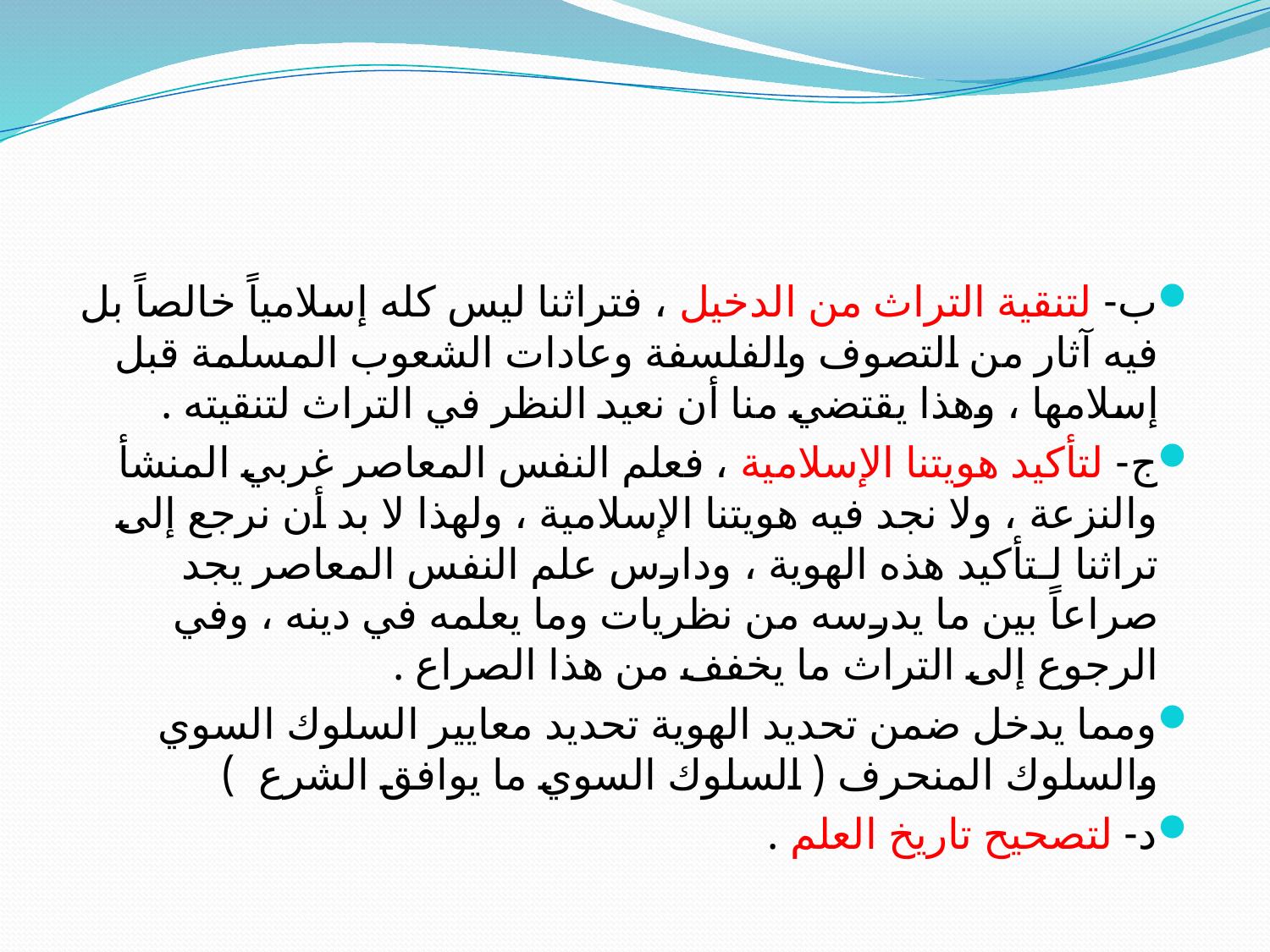

#
ب- لتنقية التراث من الدخيل ، فتراثنا ليس كله إسلامياً خالصاً بل فيه آثار من التصوف والفلسفة وعادات الشعوب المسلمة قبل إسلامها ، وهذا يقتضي منا أن نعيد النظر في التراث لتنقيته .
ج- لتأكيد هويتنا الإسلامية ، فعلم النفس المعاصر غربي المنشأ والنزعة ، ولا نجد فيه هويتنا الإسلامية ، ولهذا لا بد أن نرجع إلى تراثنا لـتأكيد هذه الهوية ، ودارس علم النفس المعاصر يجد صراعاً بين ما يدرسه من نظريات وما يعلمه في دينه ، وفي الرجوع إلى التراث ما يخفف من هذا الصراع .
ومما يدخل ضمن تحديد الهوية تحديد معايير السلوك السوي والسلوك المنحرف ( السلوك السوي ما يوافق الشرع  )
د- لتصحيح تاريخ العلم .